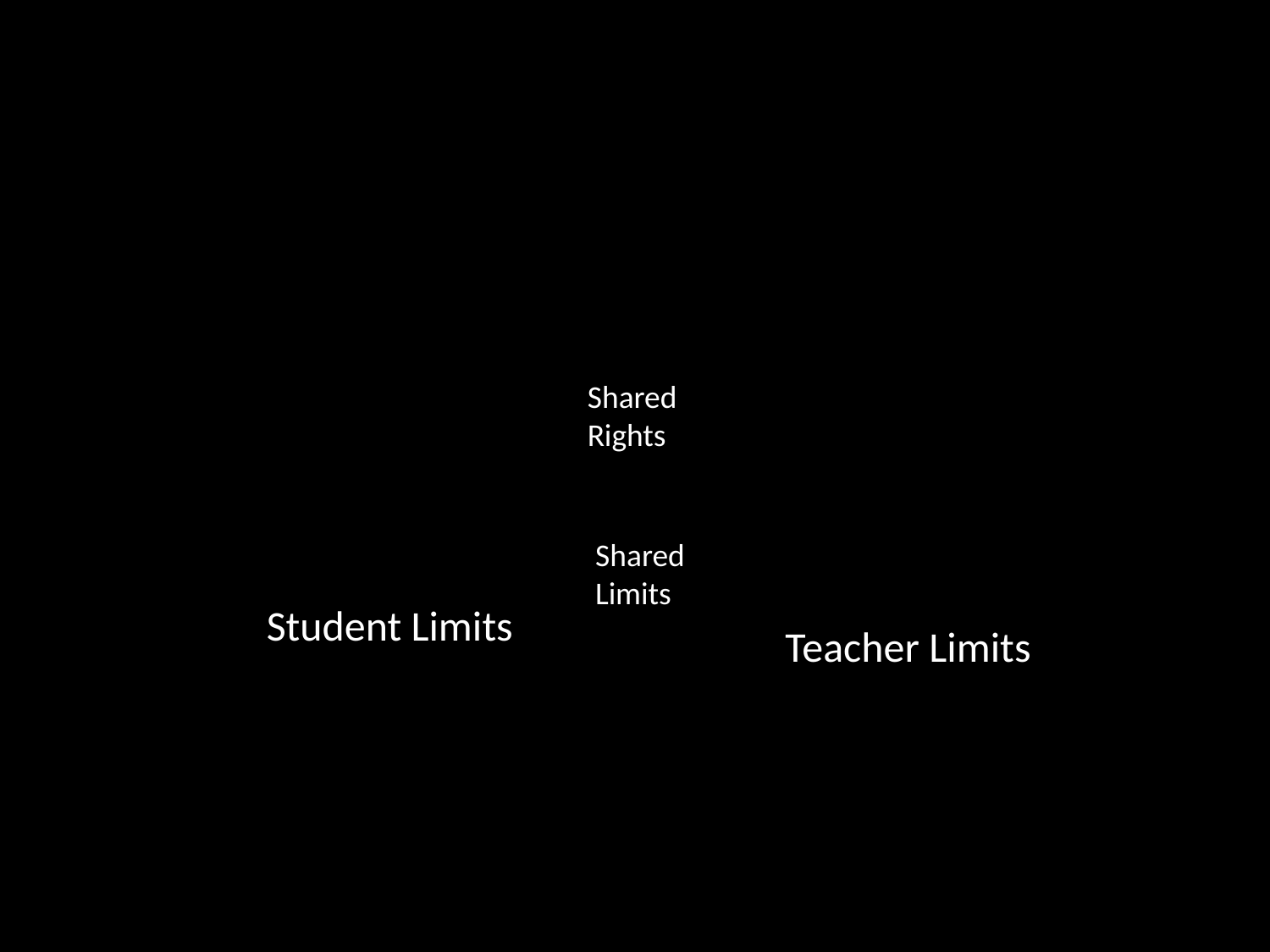

Start By Discussing Rights in Your Classroom

Shared Rights
Shared
Limits
Student Limits
Teacher Limits